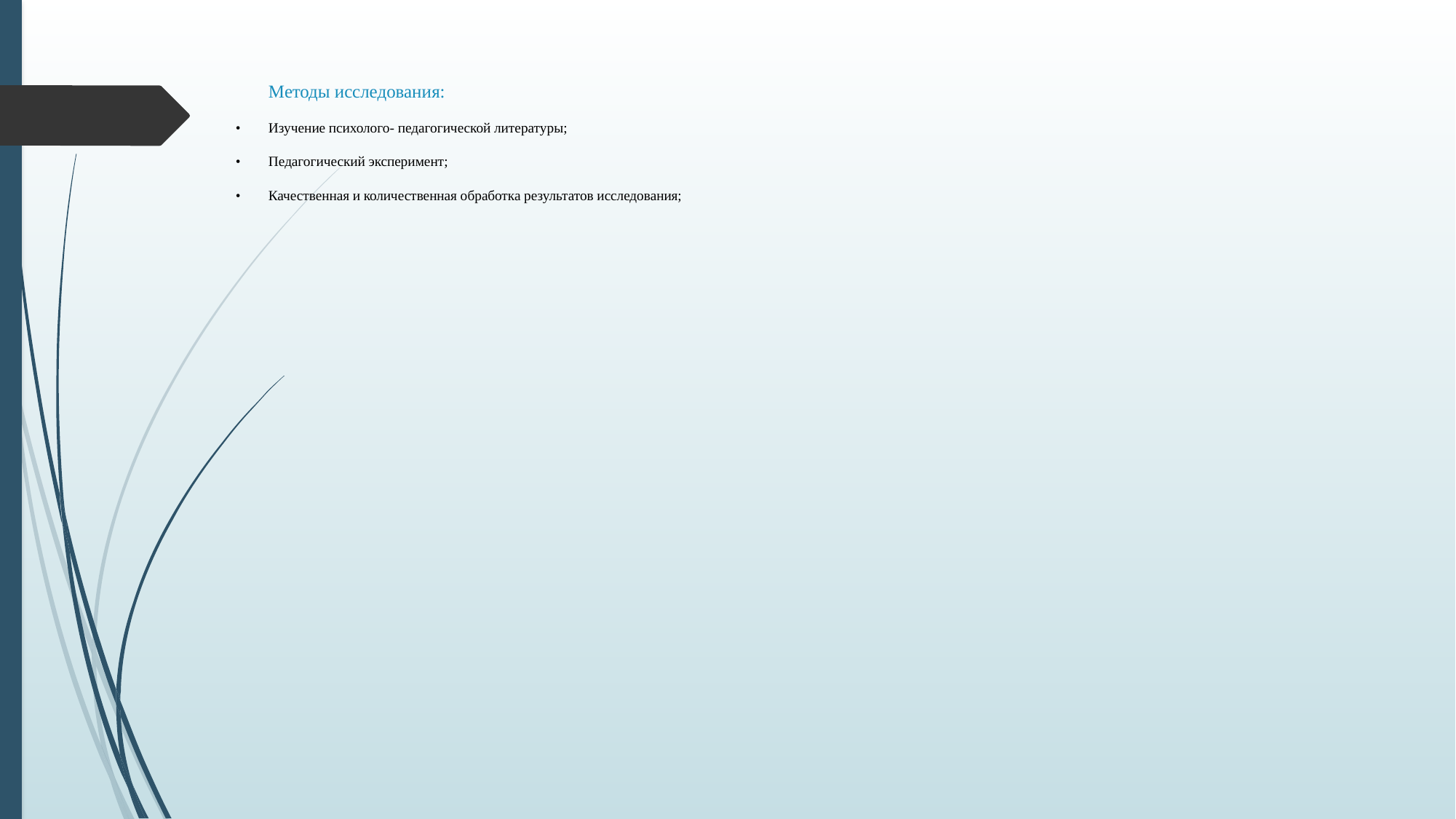

# Методы исследования: •	Изучение психолого- педагогической литературы; •	Педагогический эксперимент; •	Качественная и количественная обработка результатов исследования;